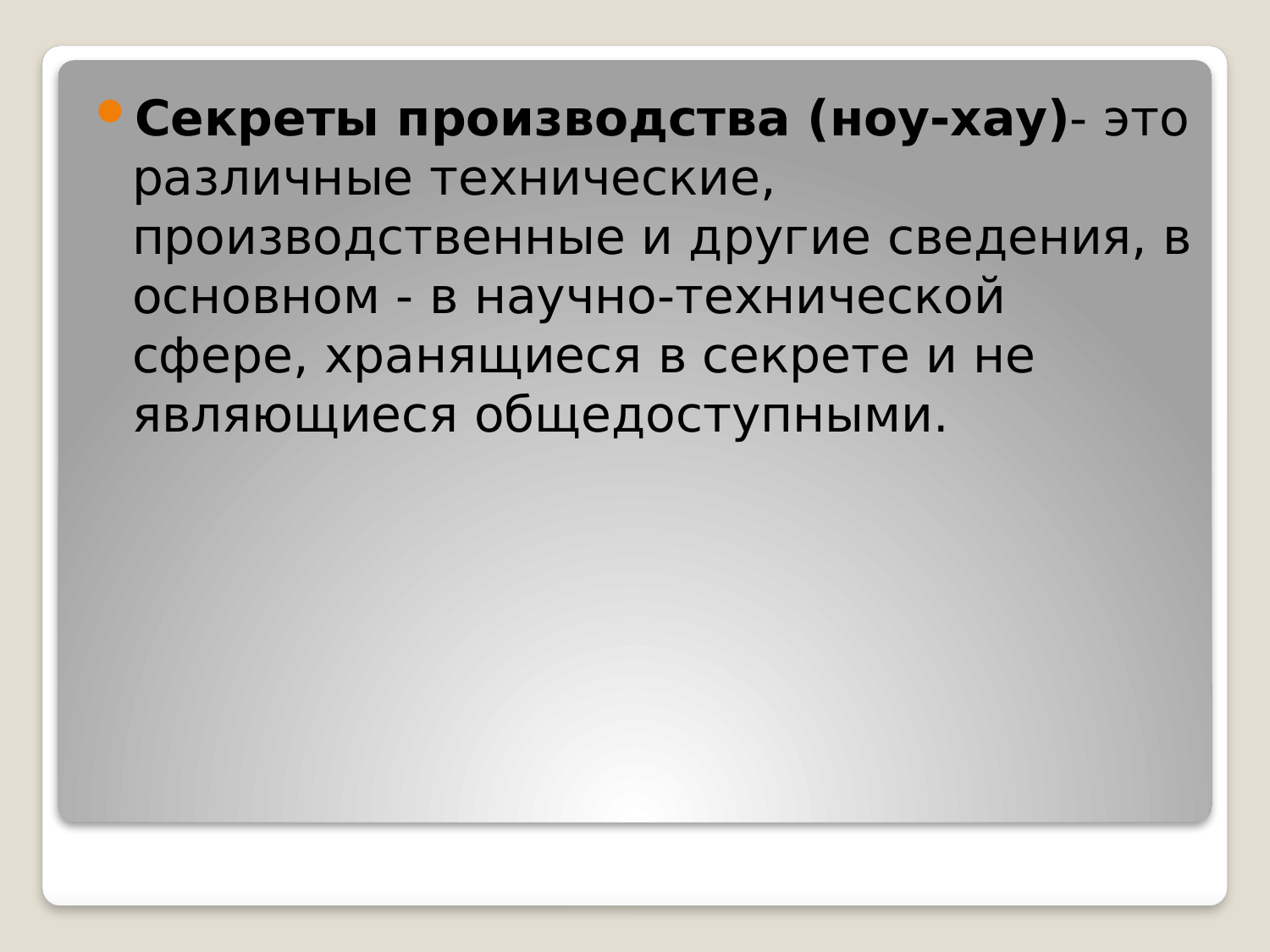

Секреты производства (ноу-хау)- это различные технические, производственные и другие сведения, в основном - в научно-технической сфере, хранящиеся в секрете и не являющиеся общедоступными.

#